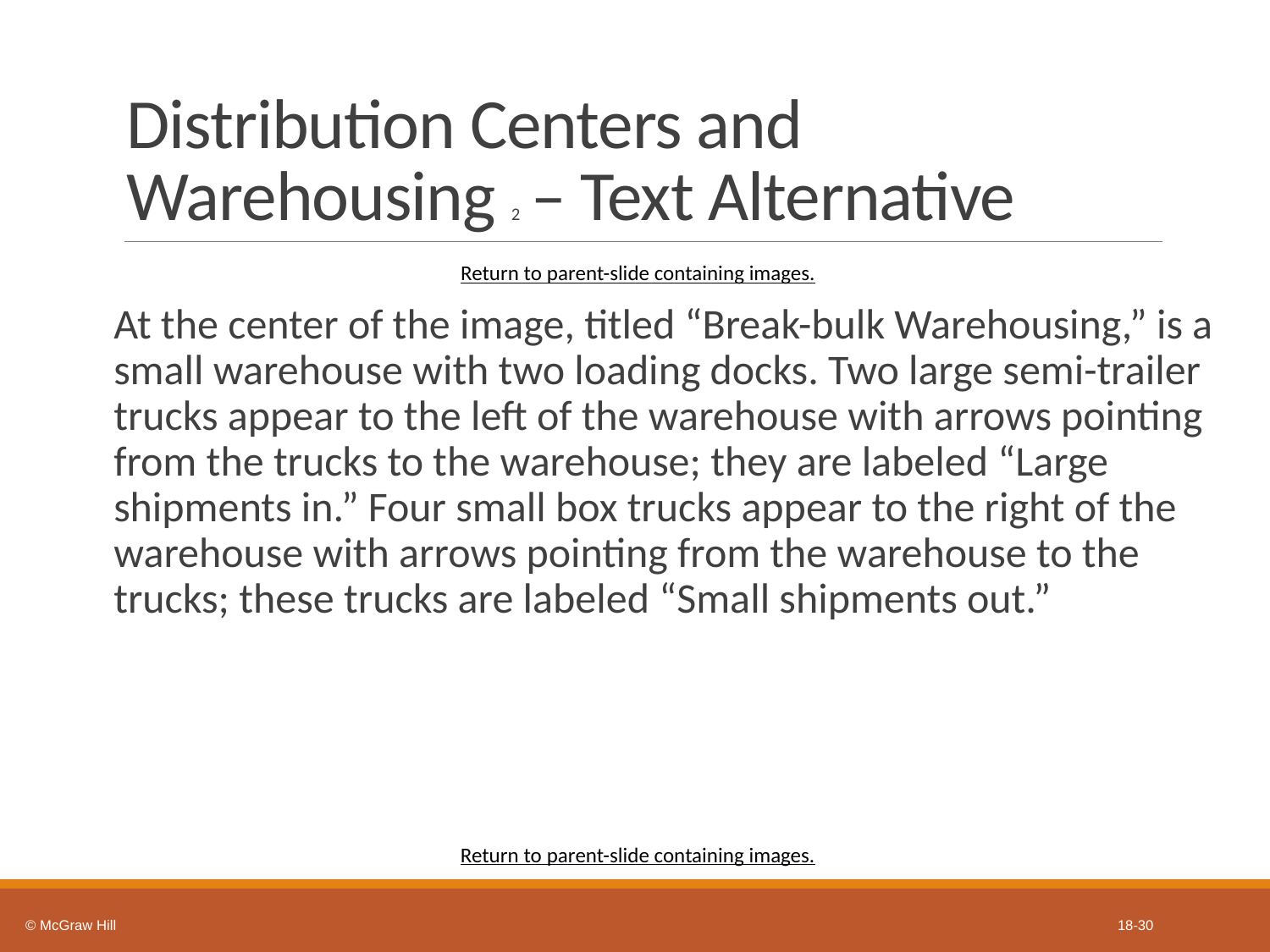

# Distribution Centers and Warehousing 2 – Text Alternative
Return to parent-slide containing images.
At the center of the image, titled “Break-bulk Warehousing,” is a small warehouse with two loading docks. Two large semi-trailer trucks appear to the left of the warehouse with arrows pointing from the trucks to the warehouse; they are labeled “Large shipments in.” Four small box trucks appear to the right of the warehouse with arrows pointing from the warehouse to the trucks; these trucks are labeled “Small shipments out.”
Return to parent-slide containing images.